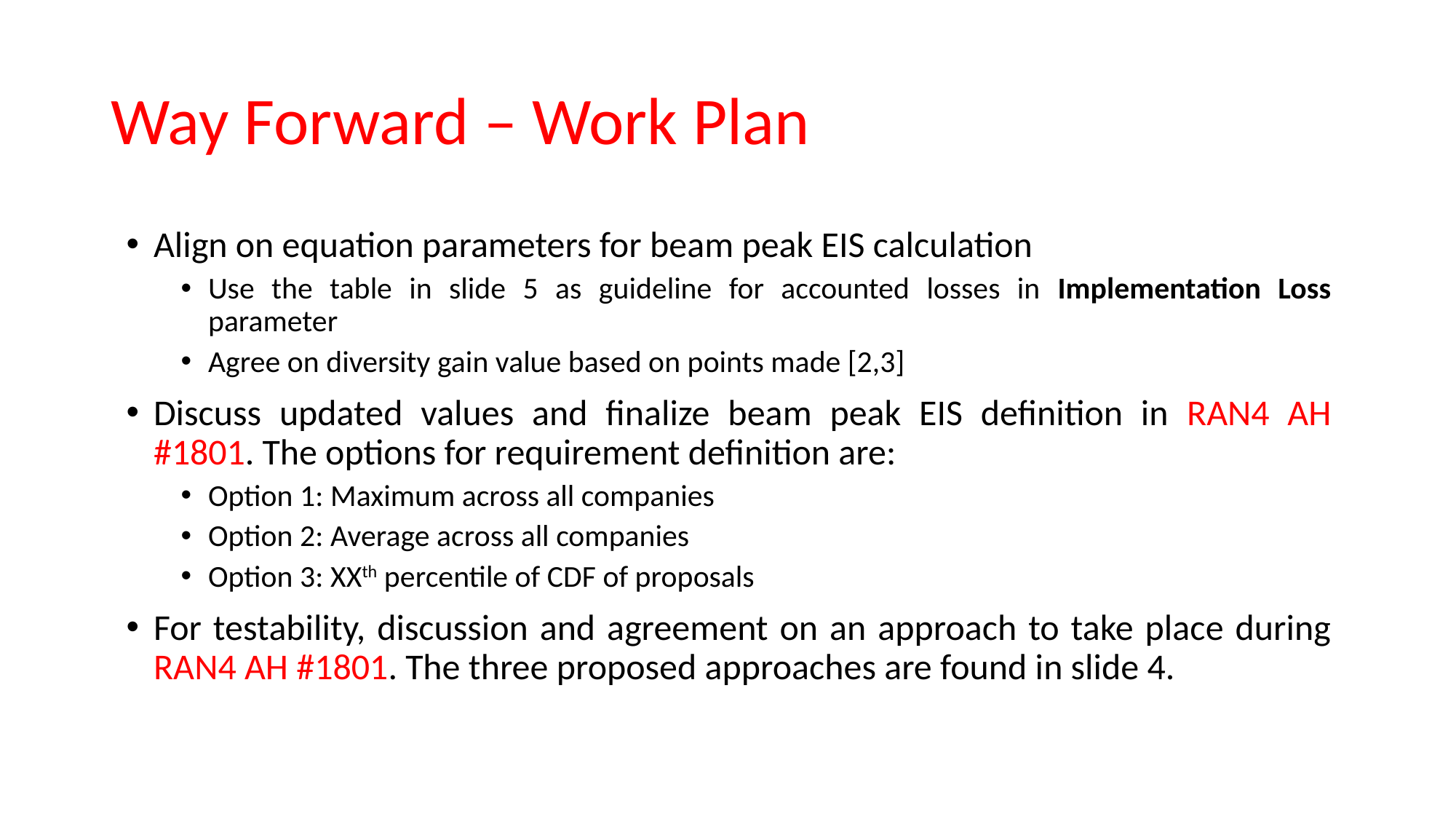

# Way Forward – Work Plan
Align on equation parameters for beam peak EIS calculation
Use the table in slide 5 as guideline for accounted losses in Implementation Loss parameter
Agree on diversity gain value based on points made [2,3]
Discuss updated values and finalize beam peak EIS definition in RAN4 AH #1801. The options for requirement definition are:
Option 1: Maximum across all companies
Option 2: Average across all companies
Option 3: XXth percentile of CDF of proposals
For testability, discussion and agreement on an approach to take place during RAN4 AH #1801. The three proposed approaches are found in slide 4.